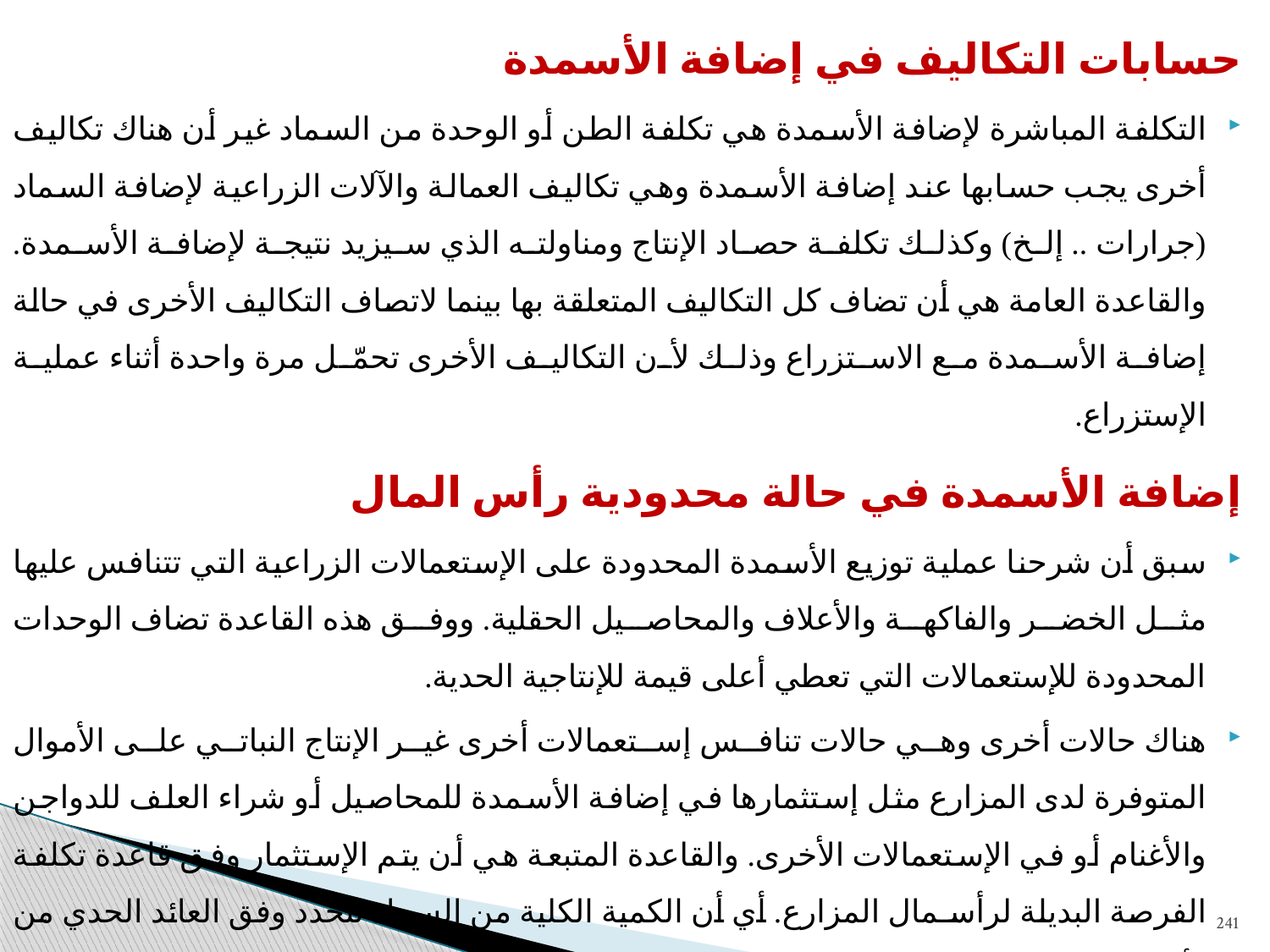

حسابات التكاليف في إضافة الأسمدة
التكلفة المباشرة لإضافة الأسمدة هي تكلفة الطن أو الوحدة من السماد غير أن هناك تكاليف أخرى يجب حسابها عند إضافة الأسمدة وهي تكاليف العمالة والآلات الزراعية لإضافة السماد (جرارات .. إلخ) وكذلك تكلفة حصاد الإنتاج ومناولته الذي سيزيد نتيجة لإضافة الأسمدة. والقاعدة العامة هي أن تضاف كل التكاليف المتعلقة بها بينما لاتصاف التكاليف الأخرى في حالة إضافة الأسمدة مع الاستزراع وذلك لأن التكاليف الأخرى تحمّل مرة واحدة أثناء عملية الإستزراع.
إضافة الأسمدة في حالة محدودية رأس المال
سبق أن شرحنا عملية توزيع الأسمدة المحدودة على الإستعمالات الزراعية التي تتنافس عليها مثل الخضر والفاكهة والأعلاف والمحاصيل الحقلية. ووفق هذه القاعدة تضاف الوحدات المحدودة للإستعمالات التي تعطي أعلى قيمة للإنتاجية الحدية.
هناك حالات أخرى وهي حالات تنافس إستعمالات أخرى غير الإنتاج النباتي على الأموال المتوفرة لدى المزارع مثل إستثمارها في إضافة الأسمدة للمحاصيل أو شراء العلف للدواجن والأغنام أو في الإستعمالات الأخرى. والقاعدة المتبعة هي أن يتم الإستثمار وفق قاعدة تكلفة الفرصة البديلة لرأسـمال المزارع. أي أن الكمية الكلية من السماد تتحدد وفق العائد الحدي من رأس المال في الإستعمالات المختلفة التي تتنافس على الريال لدى المزارع. ويتم الإستثمار وفق أكبر فرصة بديلة متوفرة وذلك بخلاف الحالات التي يتوفر فيها رأسـمال لإضافة الكميات المثلى من السماد حسب الإحتياجات النباتية.
241